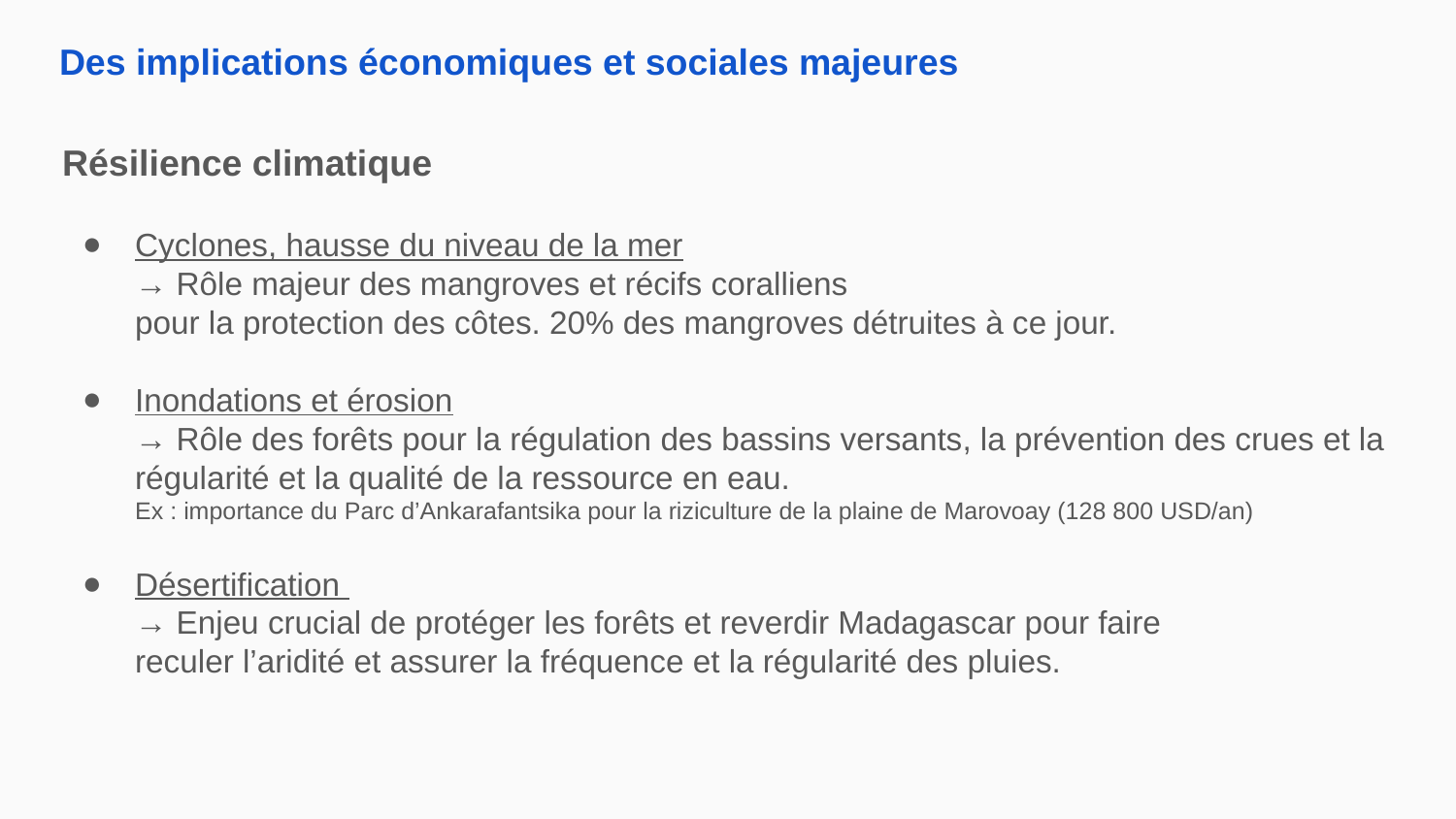

# Des implications économiques et sociales majeures

Résilience climatique

Cyclones, hausse du niveau de la mer
→ Rôle majeur des mangroves et récifs coralliens
pour la protection des côtes. 20% des mangroves détruites à ce jour.

Inondations et érosion
→ Rôle des forêts pour la régulation des bassins versants, la prévention des crues et la régularité et la qualité de la ressource en eau.
Ex : importance du Parc d’Ankarafantsika pour la riziculture de la plaine de Marovoay (128 800 USD/an)

Désertification
→ Enjeu crucial de protéger les forêts et reverdir Madagascar pour faire
reculer l’aridité et assurer la fréquence et la régularité des pluies.